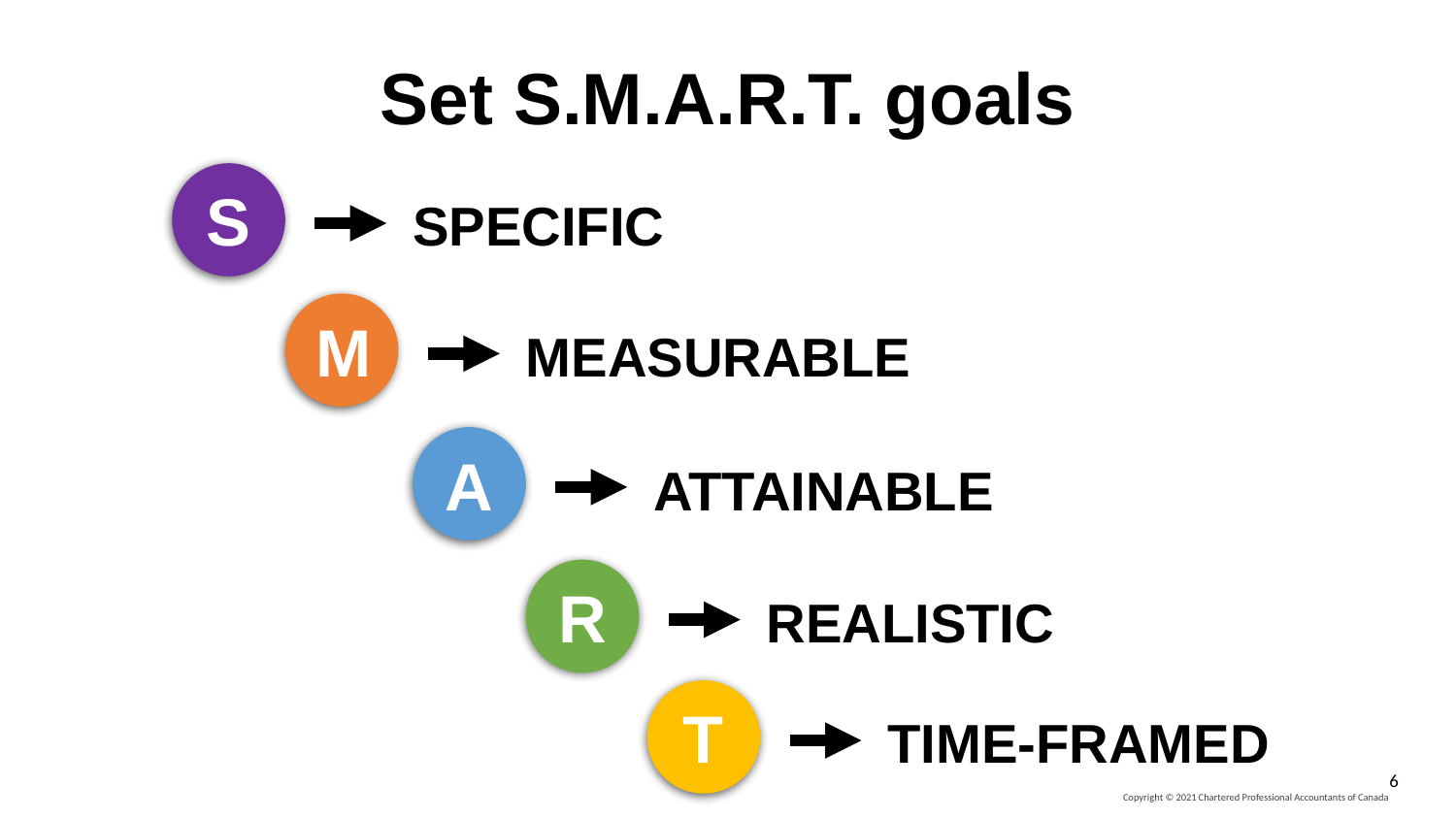

# Set S.M.A.R.T. goals
S
SPECIFIC
M
MEASURABLE
A
ATTAINABLE
R
REALISTIC
T
TIME-FRAMED
6
Copyright © 2021 Chartered Professional Accountants of Canada